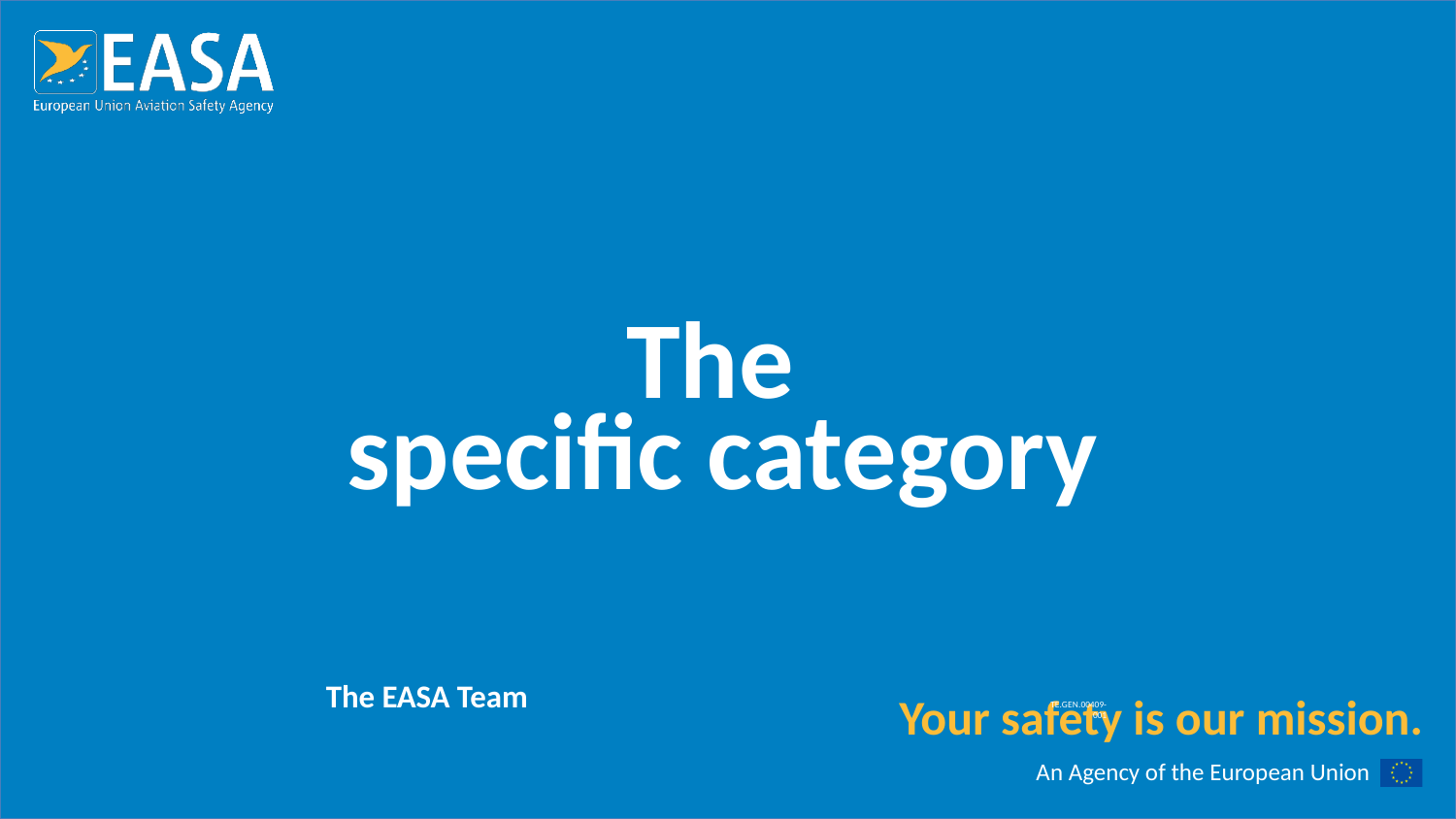

# The specific category
The EASA Team
TE.GEN.00409-001